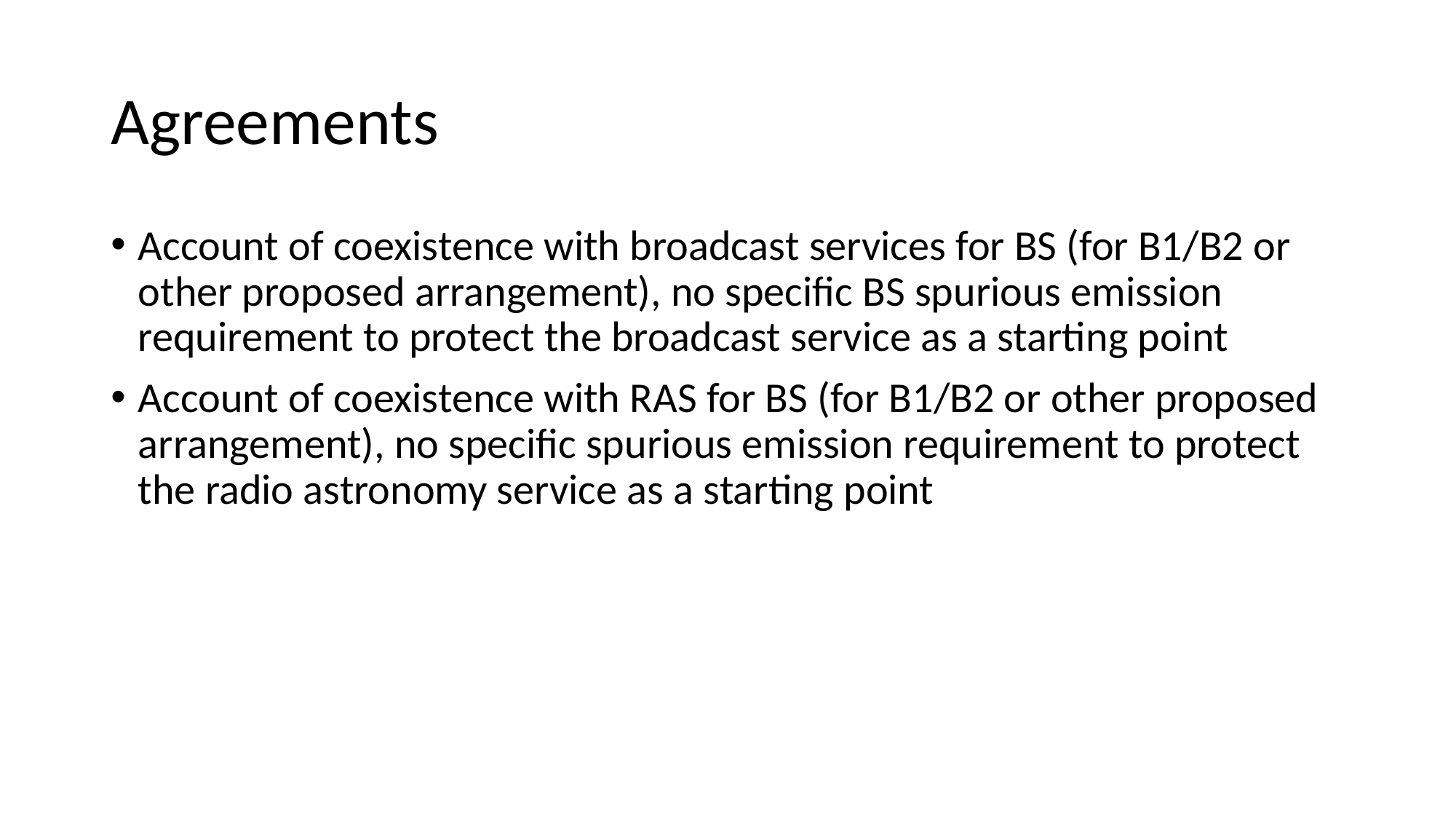

# Agreements
Account of coexistence with broadcast services for BS (for B1/B2 or other proposed arrangement), no specific BS spurious emission requirement to protect the broadcast service as a starting point
Account of coexistence with RAS for BS (for B1/B2 or other proposed arrangement), no specific spurious emission requirement to protect the radio astronomy service as a starting point